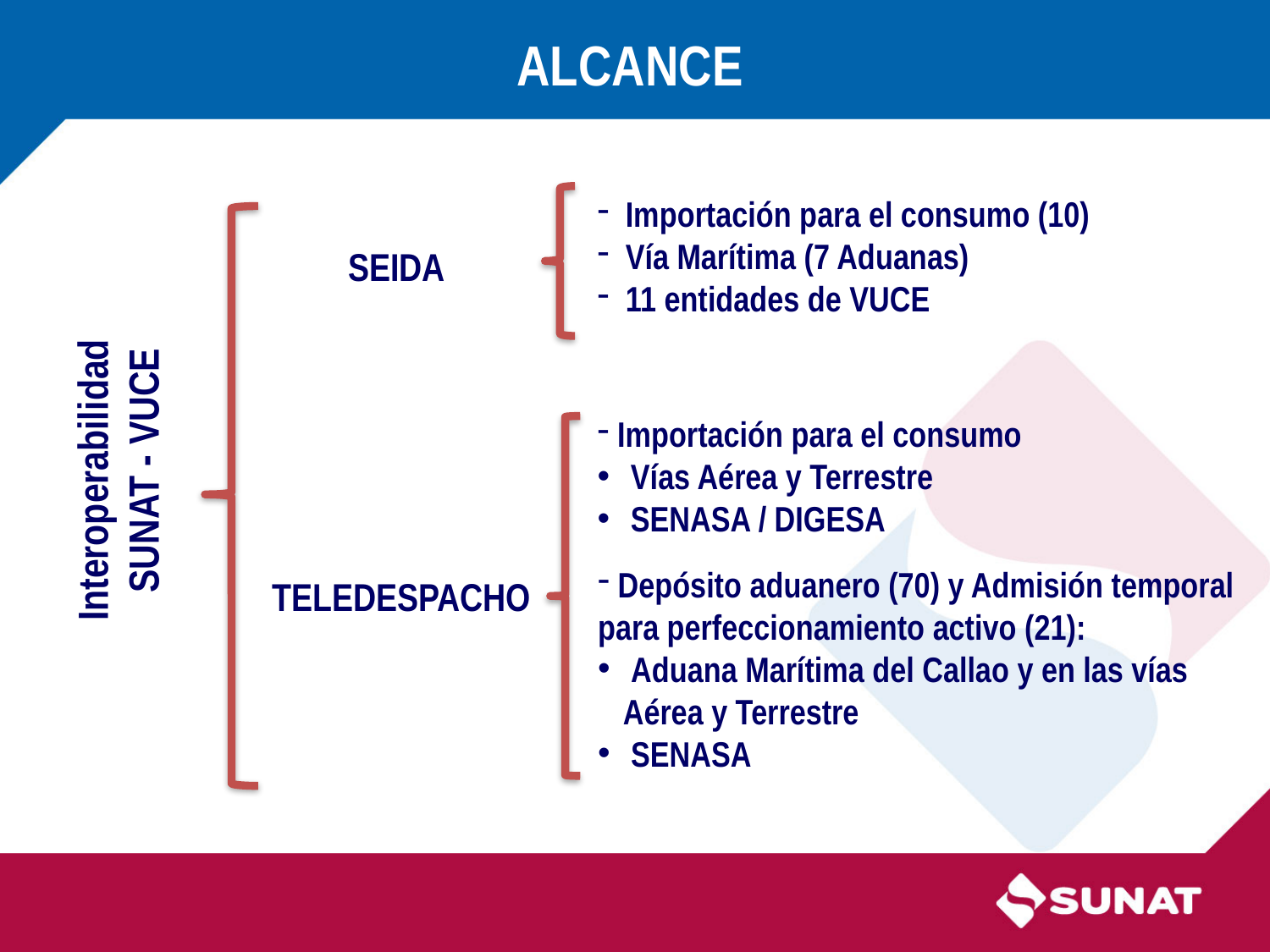

# ALCANCE

  Importación para el consumo (10)
  Vía Marítima (7 Aduanas)
  11 entidades de VUCE

SEIDA
 Importación para el consumo
 Vías Aérea y Terrestre
 SENASA / DIGESA

Interoperabilidad
  SUNAT - VUCE
 Depósito aduanero (70) y Admisión temporal para perfeccionamiento activo (21):
 Aduana Marítima del Callao y en las vías Aérea y Terrestre
 SENASA
TELEDESPACHO